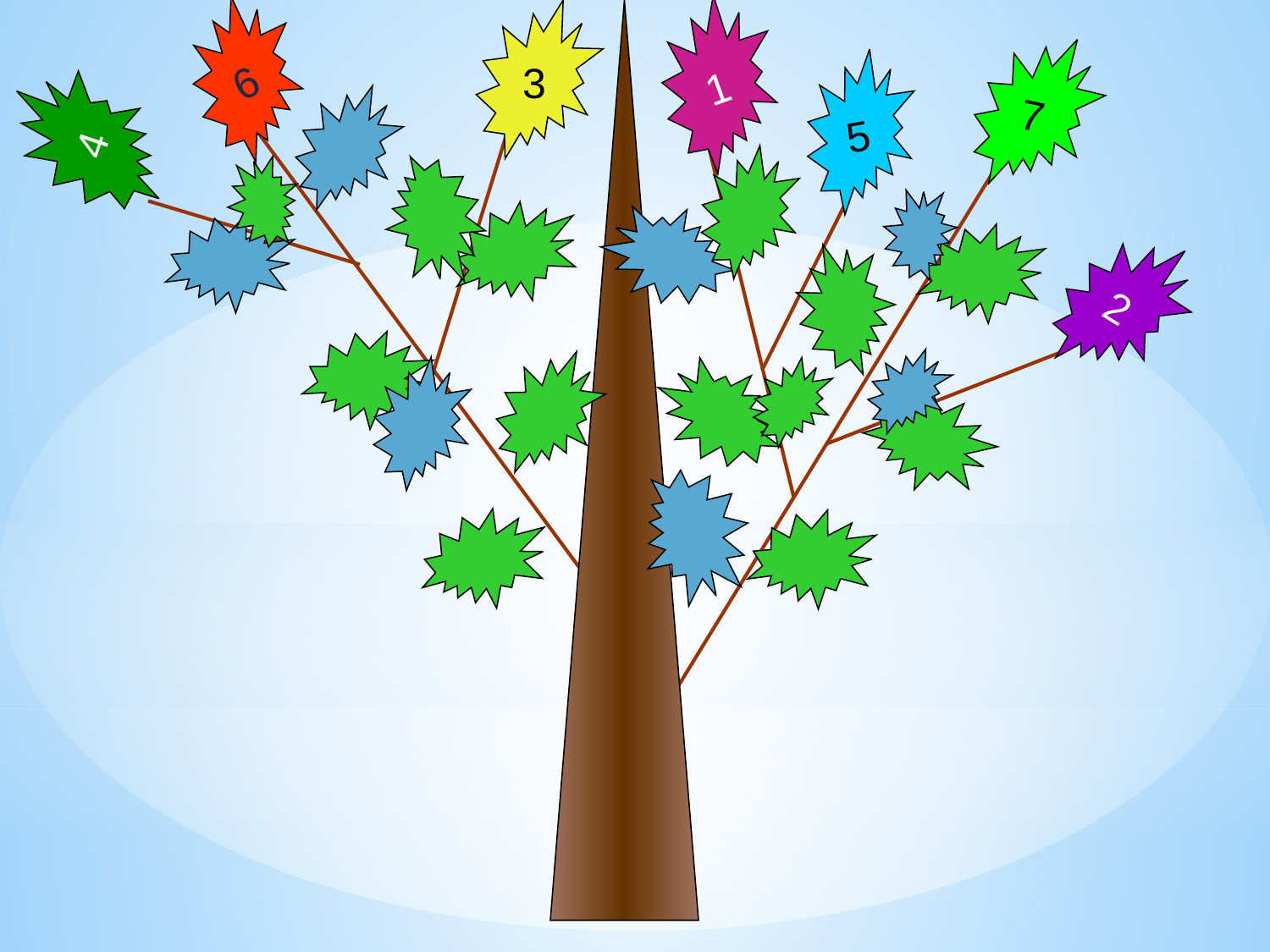

3

6
1
7
5
4

2